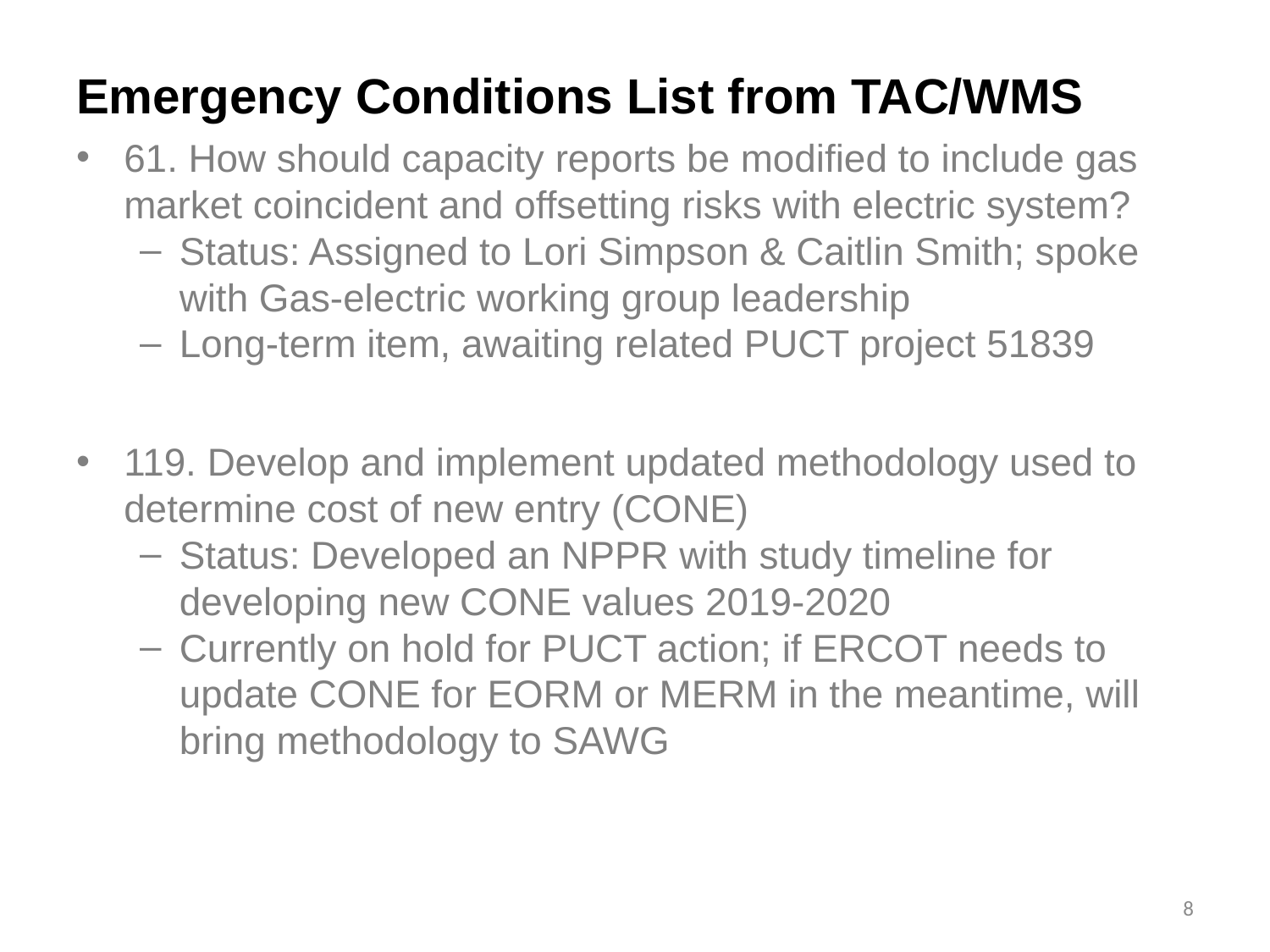

# Emergency Conditions List from TAC/WMS
61. How should capacity reports be modified to include gas market coincident and offsetting risks with electric system?
Status: Assigned to Lori Simpson & Caitlin Smith; spoke with Gas-electric working group leadership
Long-term item, awaiting related PUCT project 51839

119. Develop and implement updated methodology used to determine cost of new entry (CONE)
Status: Developed an NPPR with study timeline for developing new CONE values 2019-2020
Currently on hold for PUCT action; if ERCOT needs to update CONE for EORM or MERM in the meantime, will bring methodology to SAWG

8